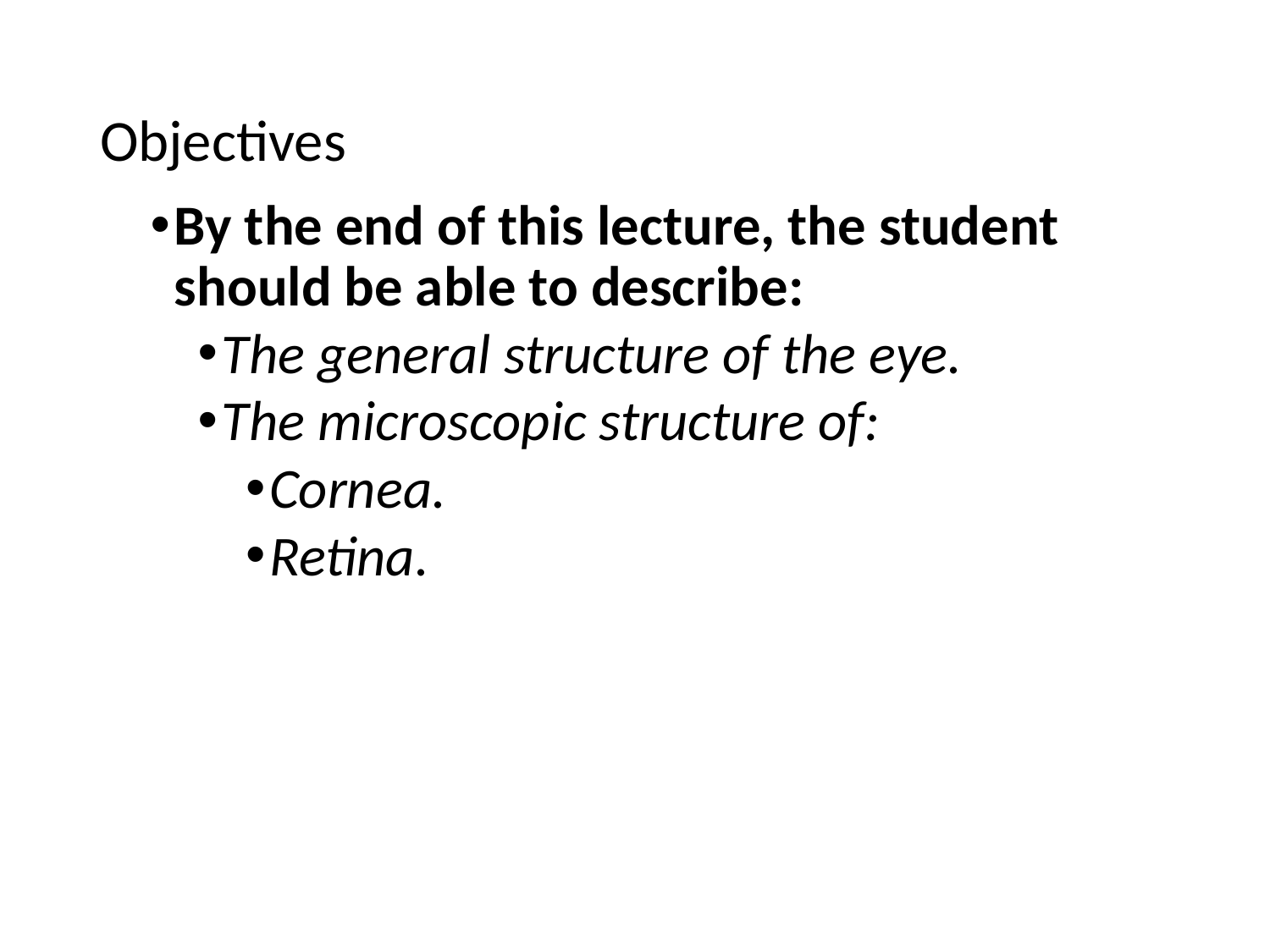

# Objectives
By the end of this lecture, the student should be able to describe:
The general structure of the eye.
The microscopic structure of:
Cornea.
Retina.